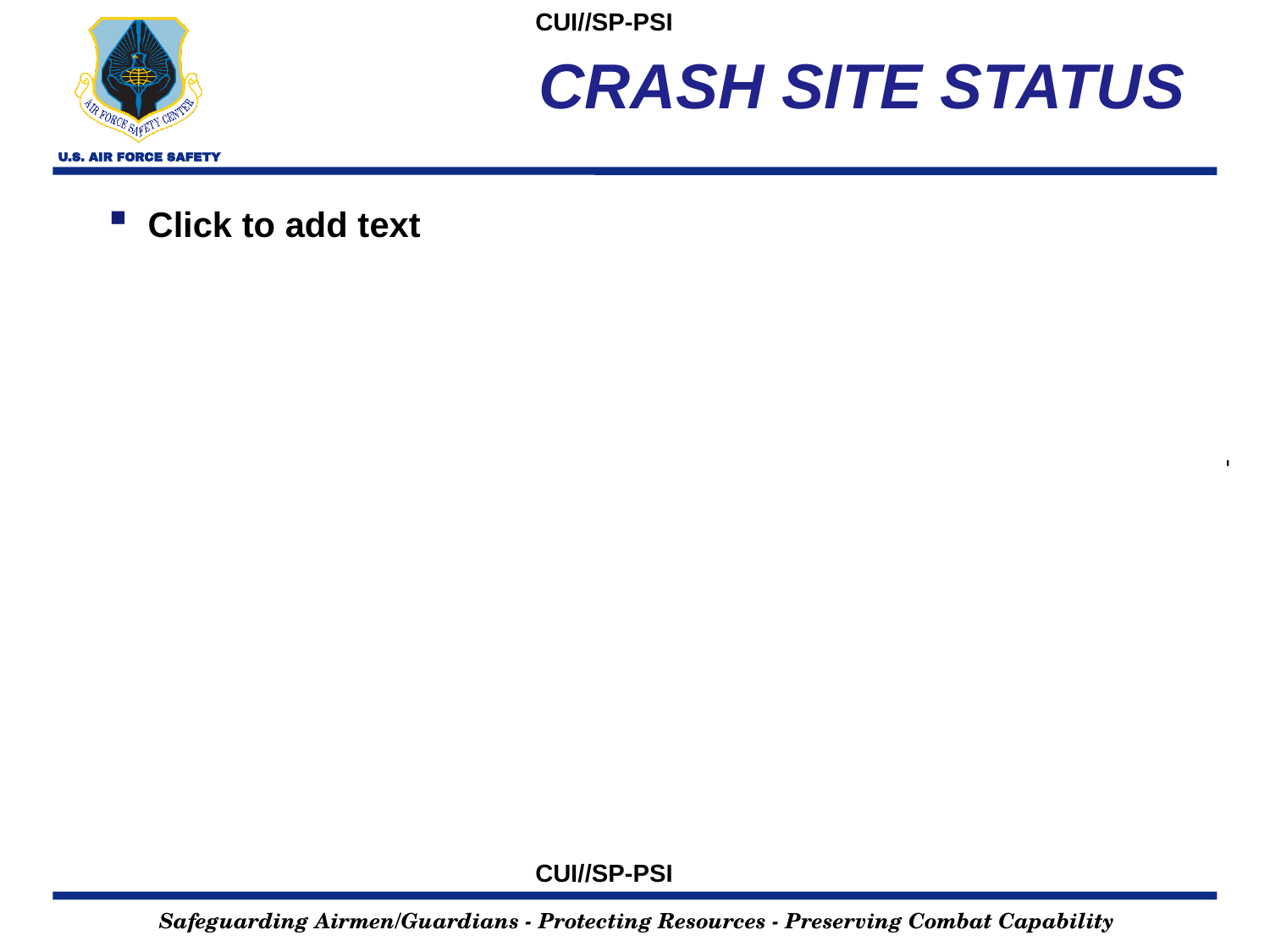

CUI//SP-PSI
# CRASH SITE STATUS
Click to add text

CUI//SP-PSI